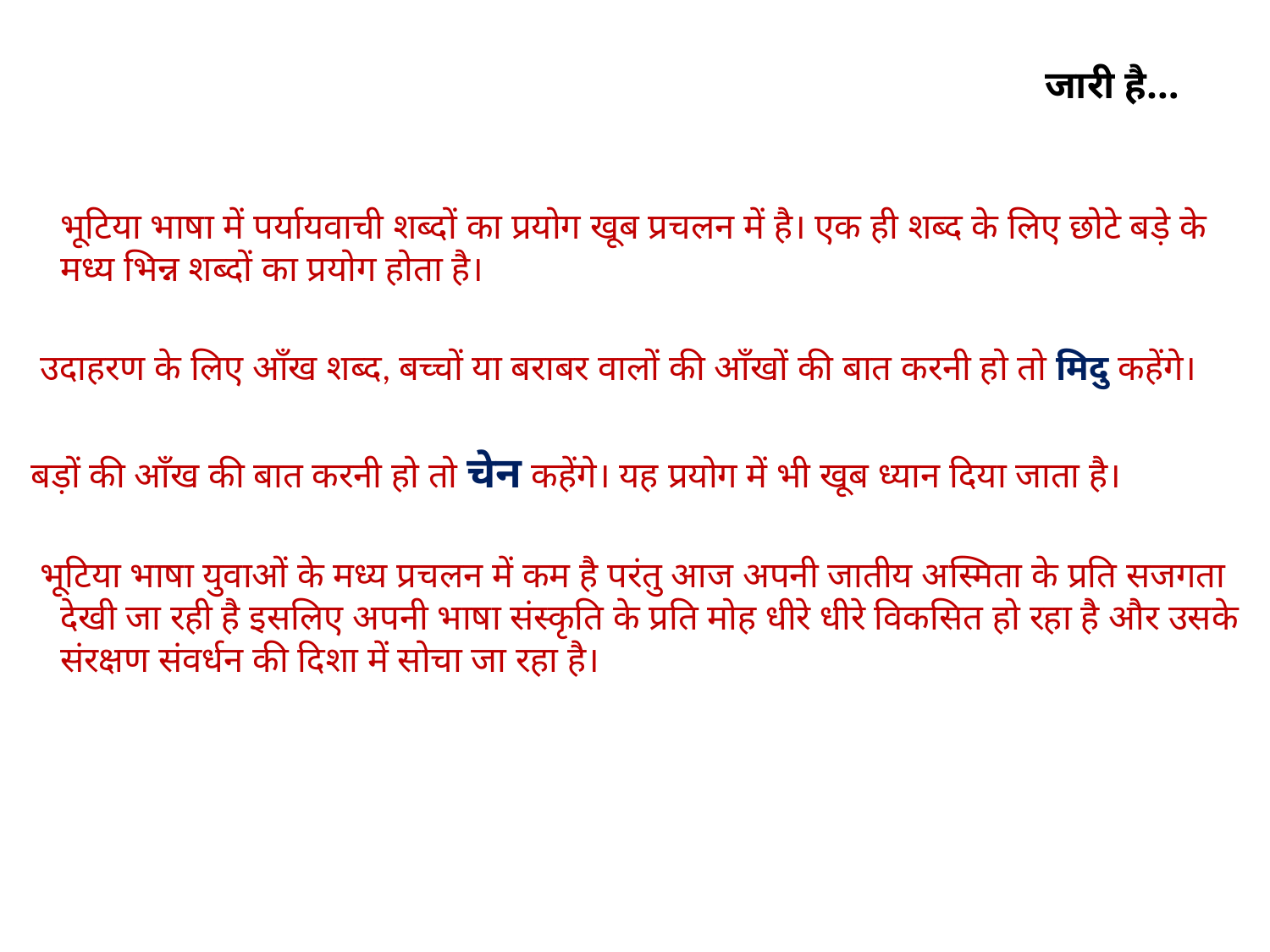

# जारी है…

	भूटिया भाषा में पर्यायवाची शब्दों का प्रयोग खूब प्रचलन में है। एक ही शब्द के लिए छोटे बड़े के मध्य भिन्न शब्दों का प्रयोग होता है।

   उदाहरण के लिए आँख शब्द, बच्चों या बराबर वालों की आँखों की बात करनी हो तो मिदु कहेंगे।

  बड़ों की आँख की बात करनी हो तो चेन कहेंगे। यह प्रयोग में भी खूब ध्यान दिया जाता है।

   भूटिया भाषा युवाओं के मध्य प्रचलन में कम है परंतु आज अपनी जातीय अस्मिता के प्रति सजगता देखी जा रही है इसलिए अपनी भाषा संस्कृति के प्रति मोह धीरे धीरे विकसित हो रहा है और उसके संरक्षण संवर्धन की दिशा में सोचा जा रहा है।